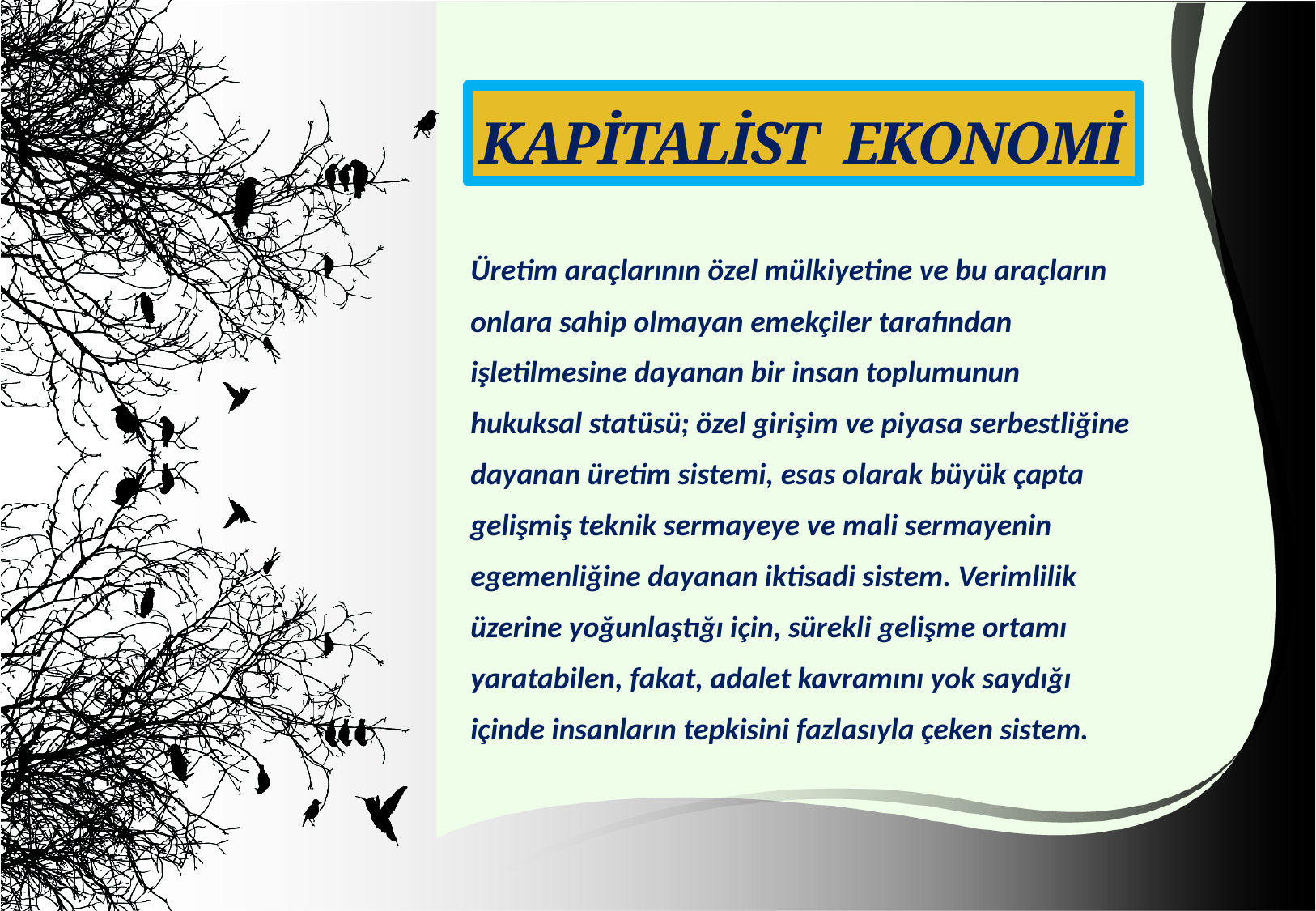

# KAPİTALİST  EKONOMİ
Üretim araçlarının özel mülkiyetine ve bu araçların onlara sahip olmayan emekçiler tarafından işletilmesine dayanan bir insan toplumunun hukuksal statüsü; özel girişim ve piyasa serbestliğine dayanan üretim sistemi, esas olarak büyük çapta gelişmiş teknik sermayeye ve mali sermayenin egemenliğine dayanan iktisadi sistem. Verimlilik üzerine yoğunlaştığı için, sürekli gelişme ortamı yaratabilen, fakat, adalet kavramını yok saydığı içinde insanların tepkisini fazlasıyla çeken sistem.